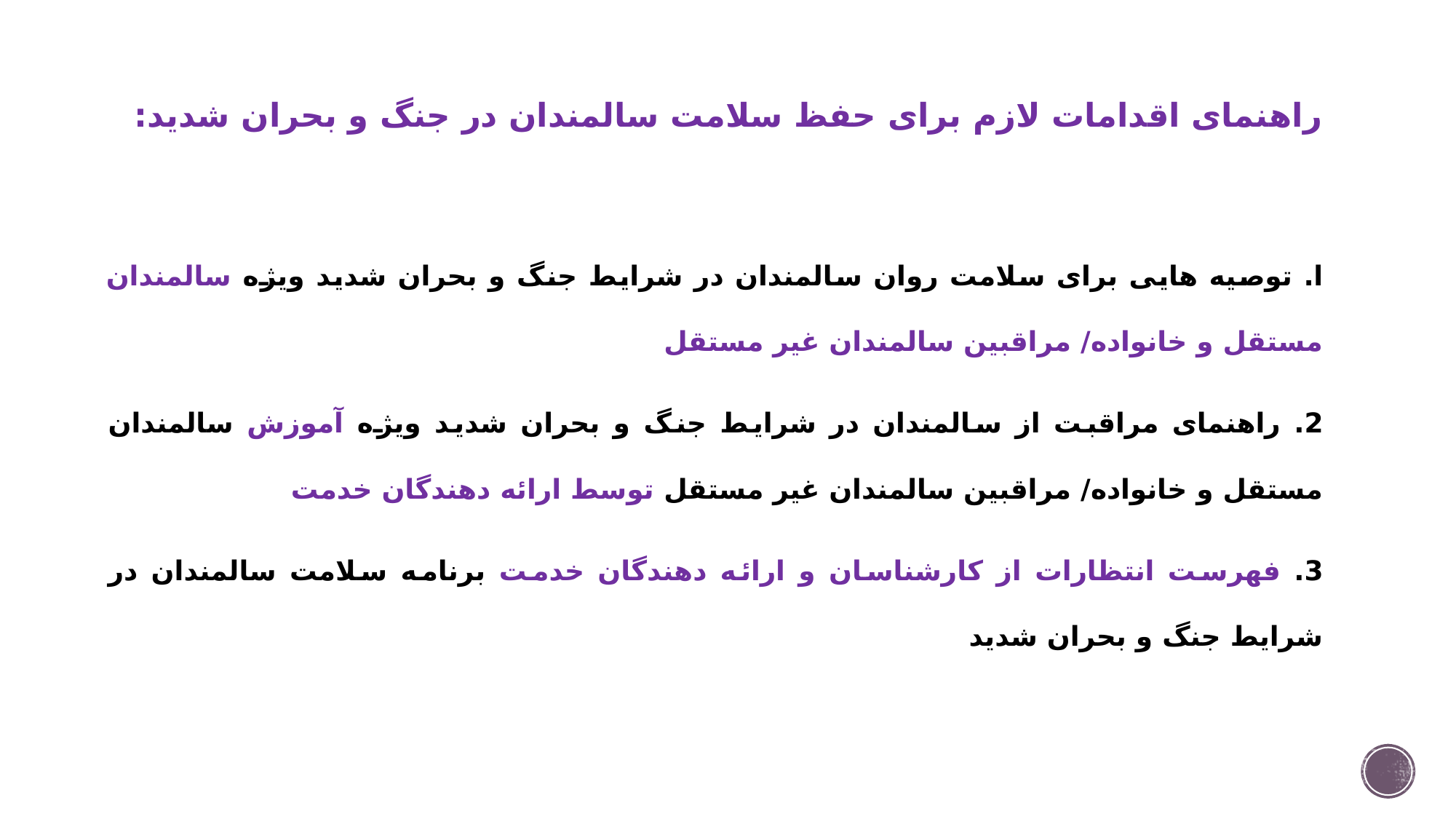

راهنمای اقدامات لازم برای حفظ سلامت سالمندان در جنگ و بحران شدید:

ا. توصیه هایی برای سلامت روان سالمندان در شرایط جنگ و بحران شدید ویژه سالمندان مستقل و خانواده/ مراقبین سالمندان غیر مستقل
2. راهنمای مراقبت از سالمندان در شرایط جنگ و بحران شدید ویژه آموزش سالمندان مستقل و خانواده/ مراقبین سالمندان غیر مستقل توسط ارائه دهندگان خدمت
3. فهرست انتظارات از کارشناسان و ارائه دهندگان خدمت برنامه سلامت سالمندان در شرایط جنگ و بحران شدید